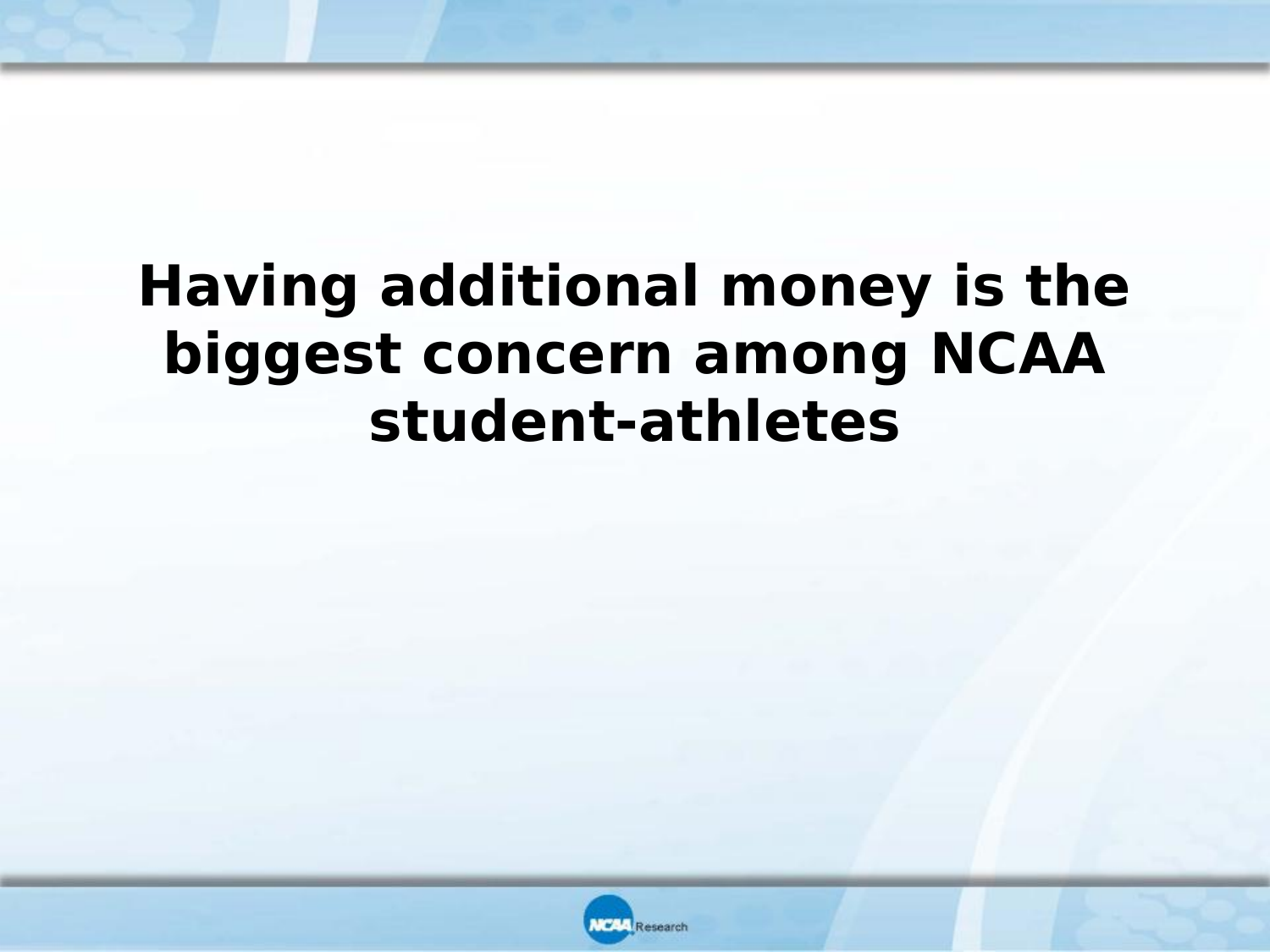

Having additional money is the biggest concern among NCAA student-athletes